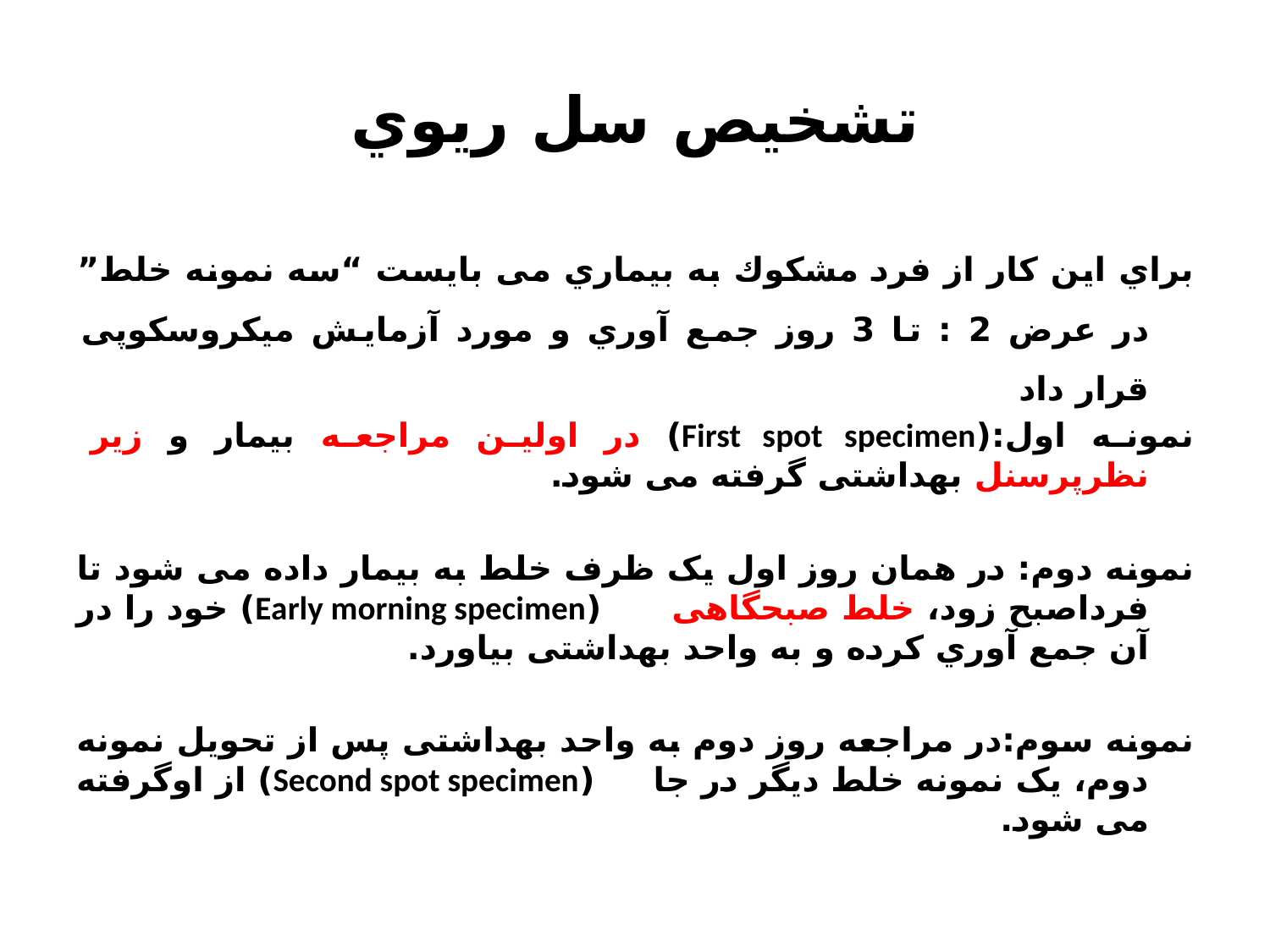

# تشخیص سل ریوي
براي این کار از فرد مشکوك به بیماري می بایست “سه نمونه خلط” در عرض 2 : تا 3 روز جمع آوري و مورد آزمایش میکروسکوپی قرار داد
نمونه اول:(First spot specimen) در اولین مراجعه بیمار و زیر نظرپرسنل بهداشتی گرفته می شود.

نمونه دوم: در همان روز اول یک ظرف خلط به بیمار داده می شود تا فرداصبح زود، خلط صبحگاهی      (Early morning specimen) خود را در آن جمع آوري کرده و به واحد بهداشتی بیاورد.

نمونه سوم:در مراجعه روز دوم به واحد بهداشتی پس از تحویل نمونه دوم، یک نمونه خلط دیگر در جا     (Second spot specimen) از اوگرفته می شود.